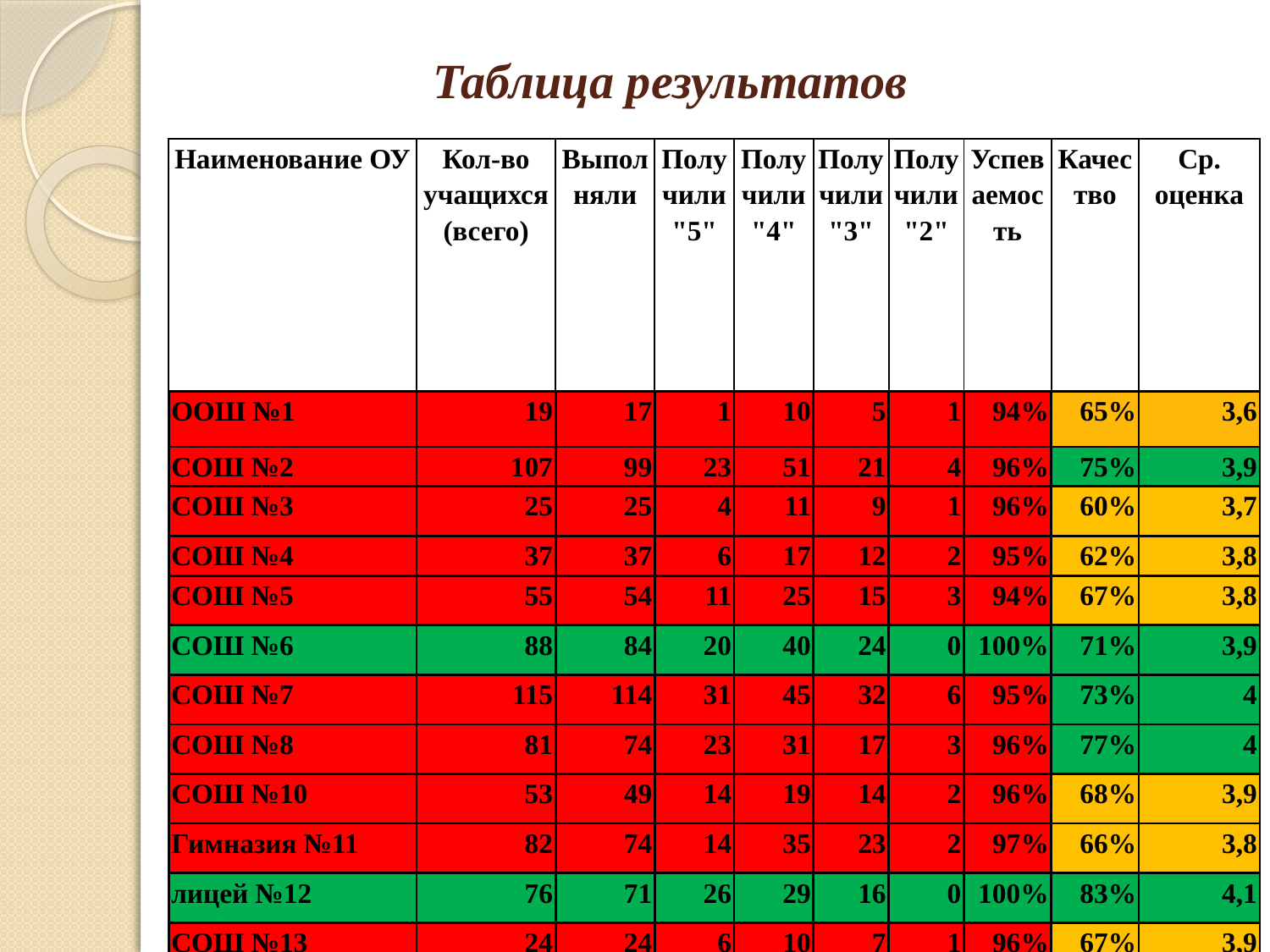

# Таблица результатов
| Наименование ОУ | Кол-во учащихся (всего) | Выполняли | Получили "5" | Получили "4" | Получили "3" | Получили "2" | Успеваемость | Качество | Ср. оценка |
| --- | --- | --- | --- | --- | --- | --- | --- | --- | --- |
|  |  |  |  |  |  |  |  |  |  |
| ООШ №1 | 19 | 17 | 1 | 10 | 5 | 1 | 94% | 65% | 3,6 |
| СОШ №2 | 107 | 99 | 23 | 51 | 21 | 4 | 96% | 75% | 3,9 |
| СОШ №3 | 25 | 25 | 4 | 11 | 9 | 1 | 96% | 60% | 3,7 |
| СОШ №4 | 37 | 37 | 6 | 17 | 12 | 2 | 95% | 62% | 3,8 |
| СОШ №5 | 55 | 54 | 11 | 25 | 15 | 3 | 94% | 67% | 3,8 |
| СОШ №6 | 88 | 84 | 20 | 40 | 24 | 0 | 100% | 71% | 3,9 |
| СОШ №7 | 115 | 114 | 31 | 45 | 32 | 6 | 95% | 73% | 4 |
| СОШ №8 | 81 | 74 | 23 | 31 | 17 | 3 | 96% | 77% | 4 |
| СОШ №10 | 53 | 49 | 14 | 19 | 14 | 2 | 96% | 68% | 3,9 |
| Гимназия №11 | 82 | 74 | 14 | 35 | 23 | 2 | 97% | 66% | 3,8 |
| лицей №12 | 76 | 71 | 26 | 29 | 16 | 0 | 100% | 83% | 4,1 |
| СОШ №13 | 24 | 24 | 6 | 10 | 7 | 1 | 96% | 67% | 3,9 |